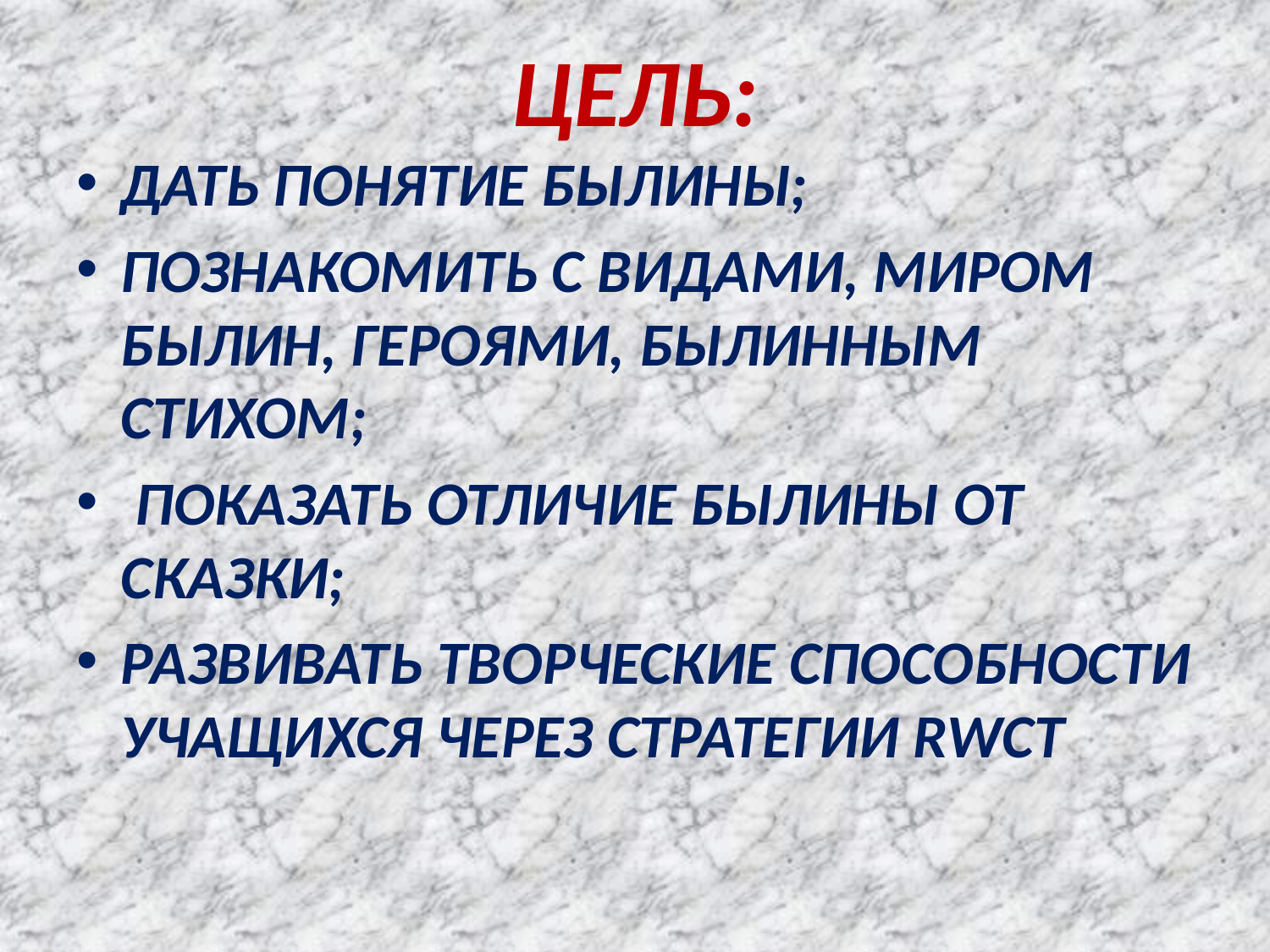

# ЦЕЛЬ:
ДАТЬ ПОНЯТИЕ БЫЛИНЫ;
ПОЗНАКОМИТЬ С ВИДАМИ, МИРОМ БЫЛИН, ГЕРОЯМИ, БЫЛИННЫМ СТИХОМ;
 ПОКАЗАТЬ ОТЛИЧИЕ БЫЛИНЫ ОТ СКАЗКИ;
РАЗВИВАТЬ ТВОРЧЕСКИЕ СПОСОБНОСТИ УЧАЩИХСЯ ЧЕРЕЗ СТРАТЕГИИ RWCT